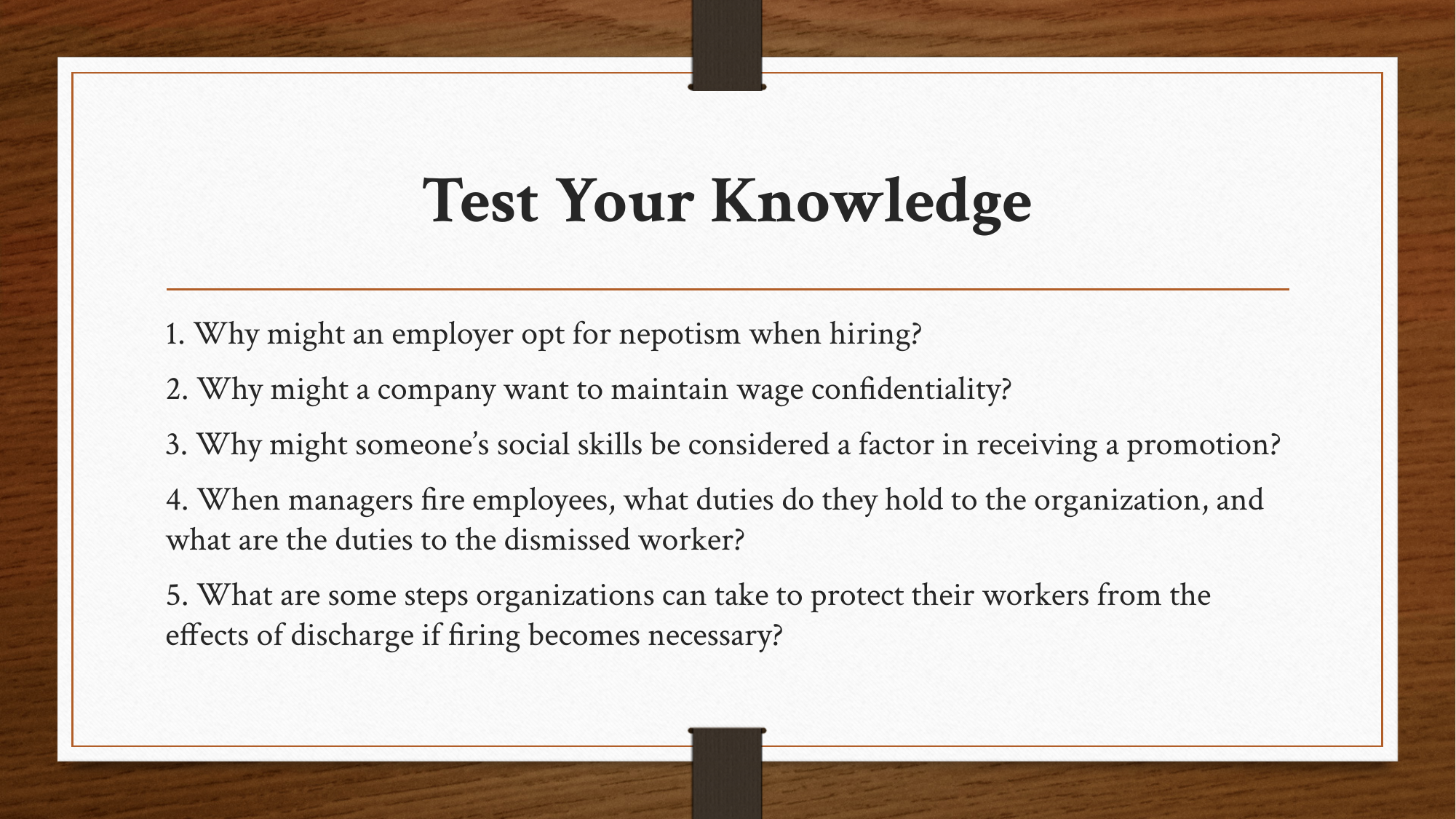

# Test Your Knowledge
1. Why might an employer opt for nepotism when hiring?
2. Why might a company want to maintain wage confidentiality?
3. Why might someone’s social skills be considered a factor in receiving a promotion?
4. When managers fire employees, what duties do they hold to the organization, and what are the duties to the dismissed worker?
5. What are some steps organizations can take to protect their workers from the effects of discharge if firing becomes necessary?